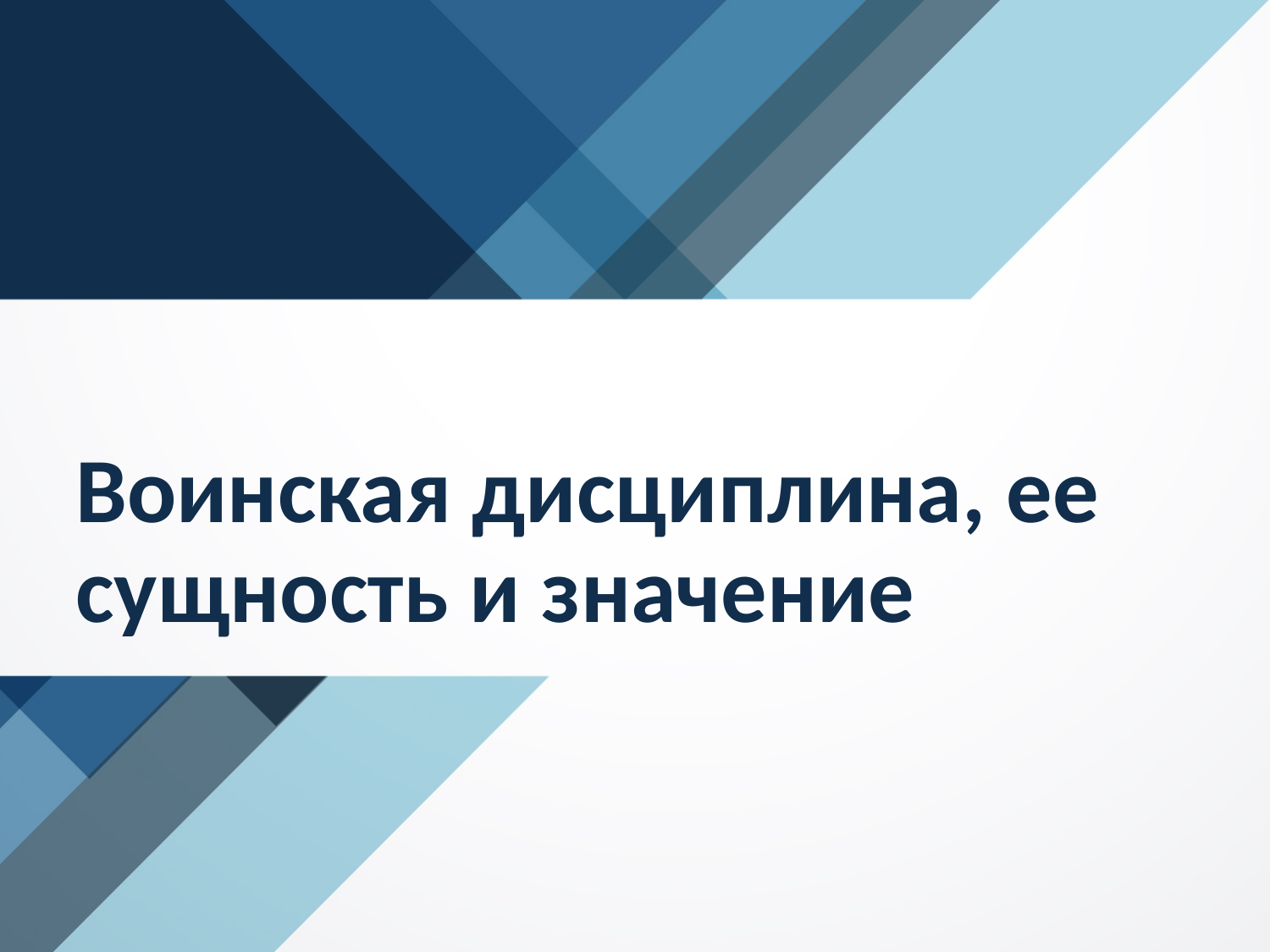

# Воинская дисциплина, ее сущность и значение